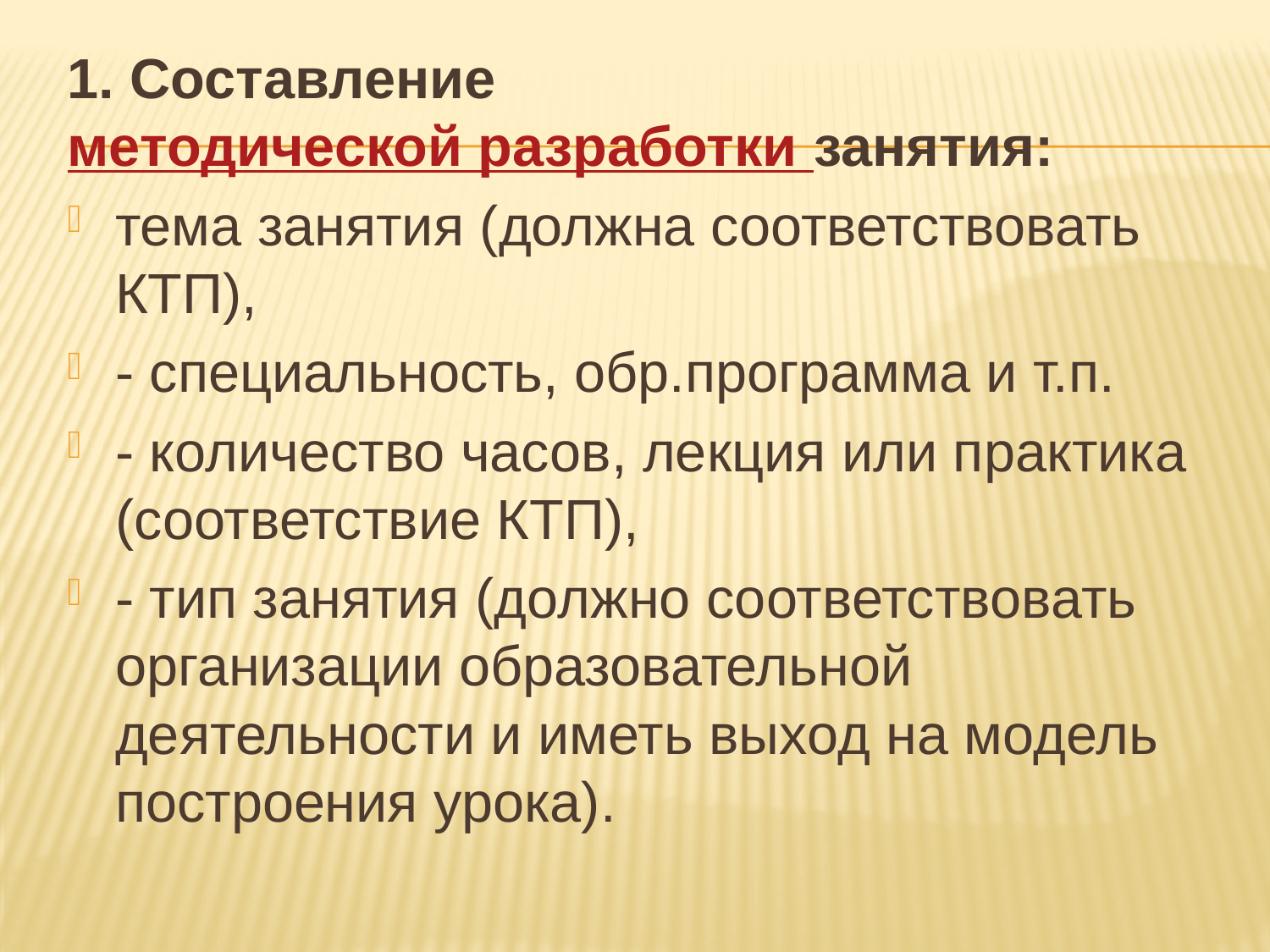

1. Составление методической разработки занятия:
тема занятия (должна соответствовать КТП),
- специальность, обр.программа и т.п.
- количество часов, лекция или практика (соответствие КТП),
- тип занятия (должно соответствовать организации образовательной деятельности и иметь выход на модель построения урока).